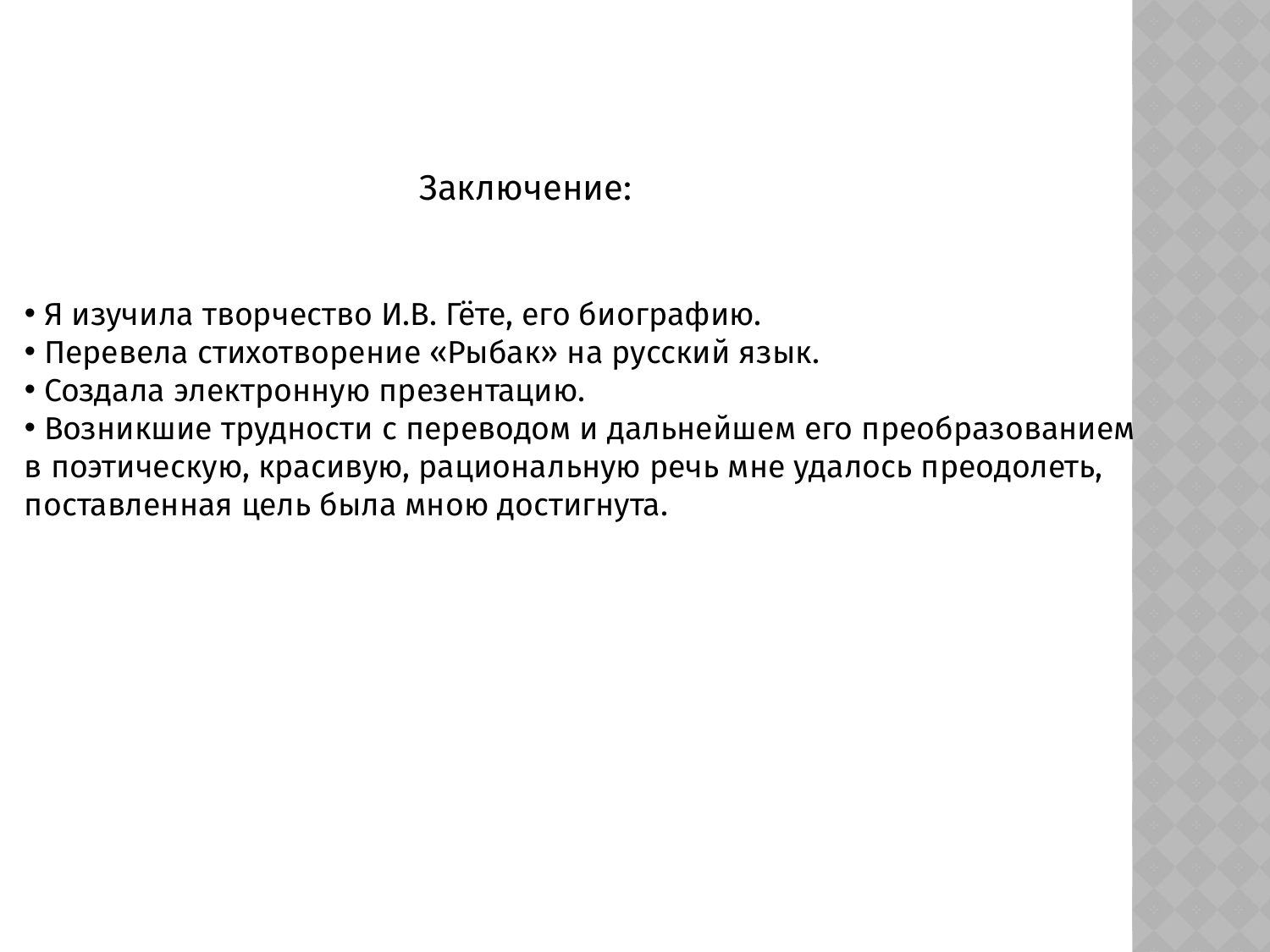

Заключение:
 Я изучила творчество И.В. Гёте, его биографию.
 Перевела стихотворение «Рыбак» на русский язык.
 Создала электронную презентацию.
 Возникшие трудности с переводом и дальнейшем его преобразованием
в поэтическую, красивую, рациональную речь мне удалось преодолеть,
поставленная цель была мною достигнута.